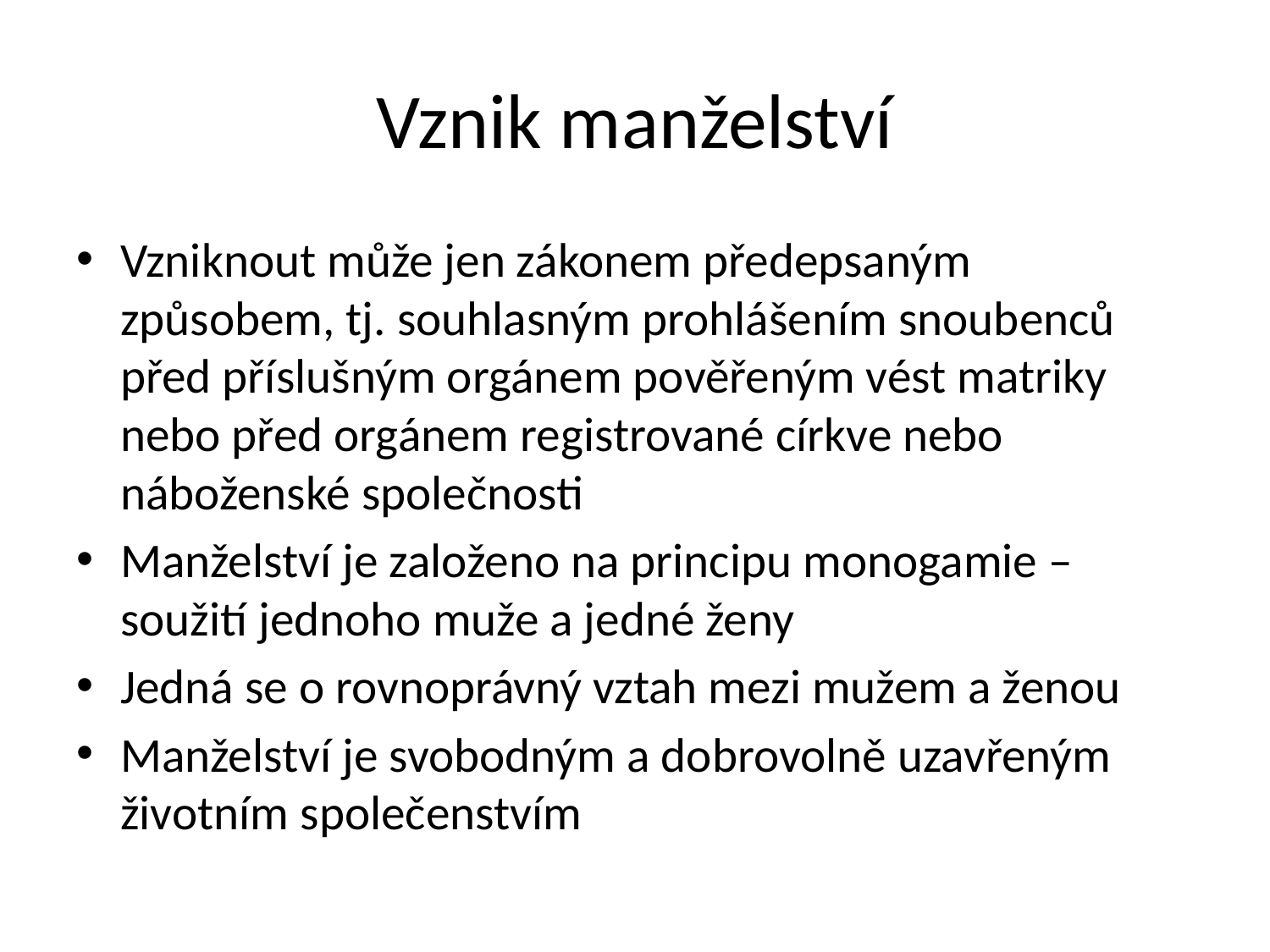

# Vznik manželství
Vzniknout může jen zákonem předepsaným způsobem, tj. souhlasným prohlášením snoubenců před příslušným orgánem pověřeným vést matriky nebo před orgánem registrované církve nebo náboženské společnosti
Manželství je založeno na principu monogamie – soužití jednoho muže a jedné ženy
Jedná se o rovnoprávný vztah mezi mužem a ženou
Manželství je svobodným a dobrovolně uzavřeným životním společenstvím